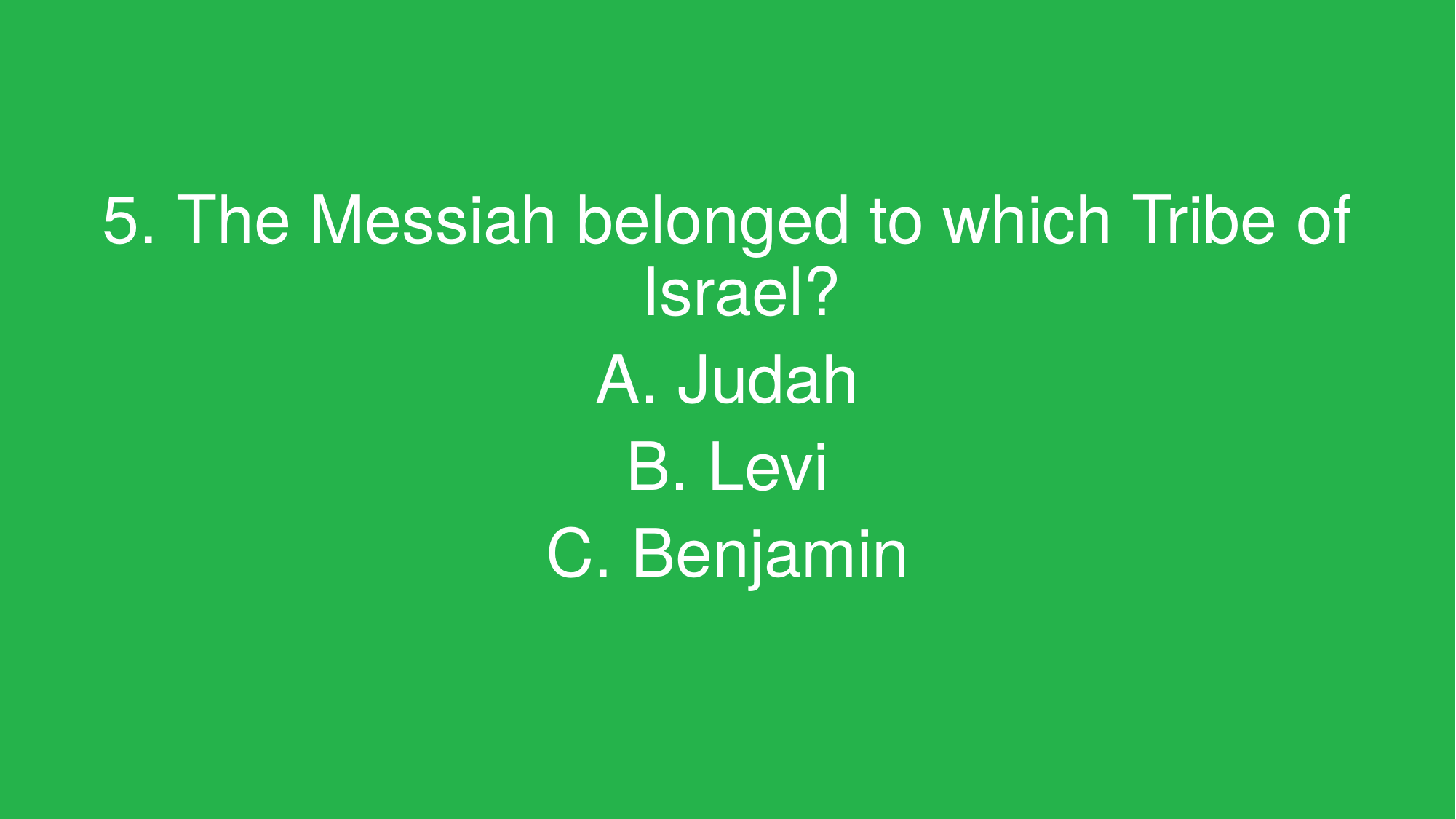

5. The Messiah belonged to which Tribe of Israel?
A. Judah
B. Levi
C. Benjamin